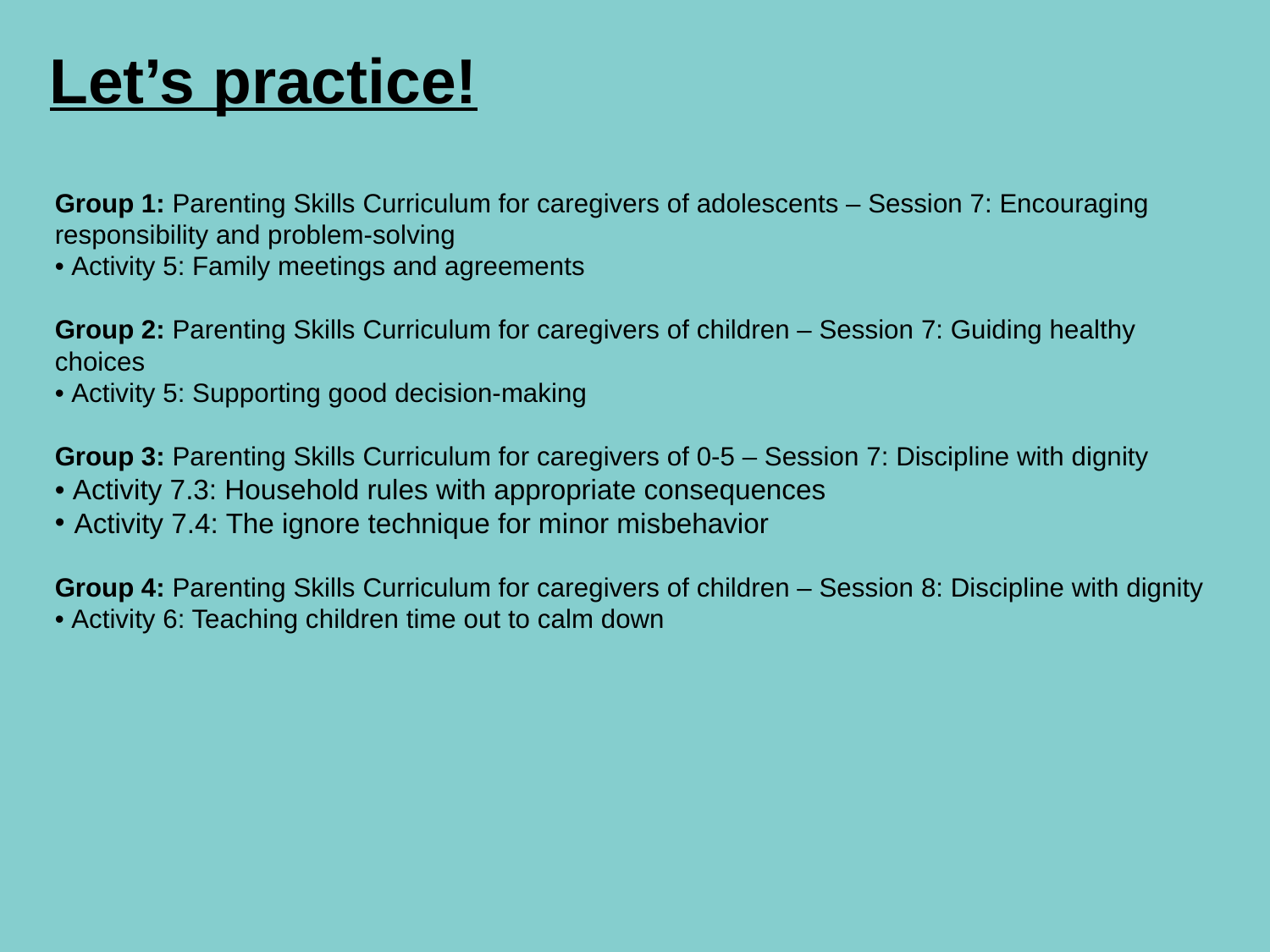

Let’s practice!
Group 1: Parenting Skills Curriculum for caregivers of adolescents – Session 7: Encouraging responsibility and problem-solving
• Activity 5: Family meetings and agreements

Group 2: Parenting Skills Curriculum for caregivers of children – Session 7: Guiding healthy choices
• Activity 5: Supporting good decision-making

Group 3: Parenting Skills Curriculum for caregivers of 0-5 – Session 7: Discipline with dignity
• Activity 7.3: Household rules with appropriate consequences
Activity 7.4: The ignore technique for minor misbehavior

Group 4: Parenting Skills Curriculum for caregivers of children – Session 8: Discipline with dignity
• Activity 6: Teaching children time out to calm down